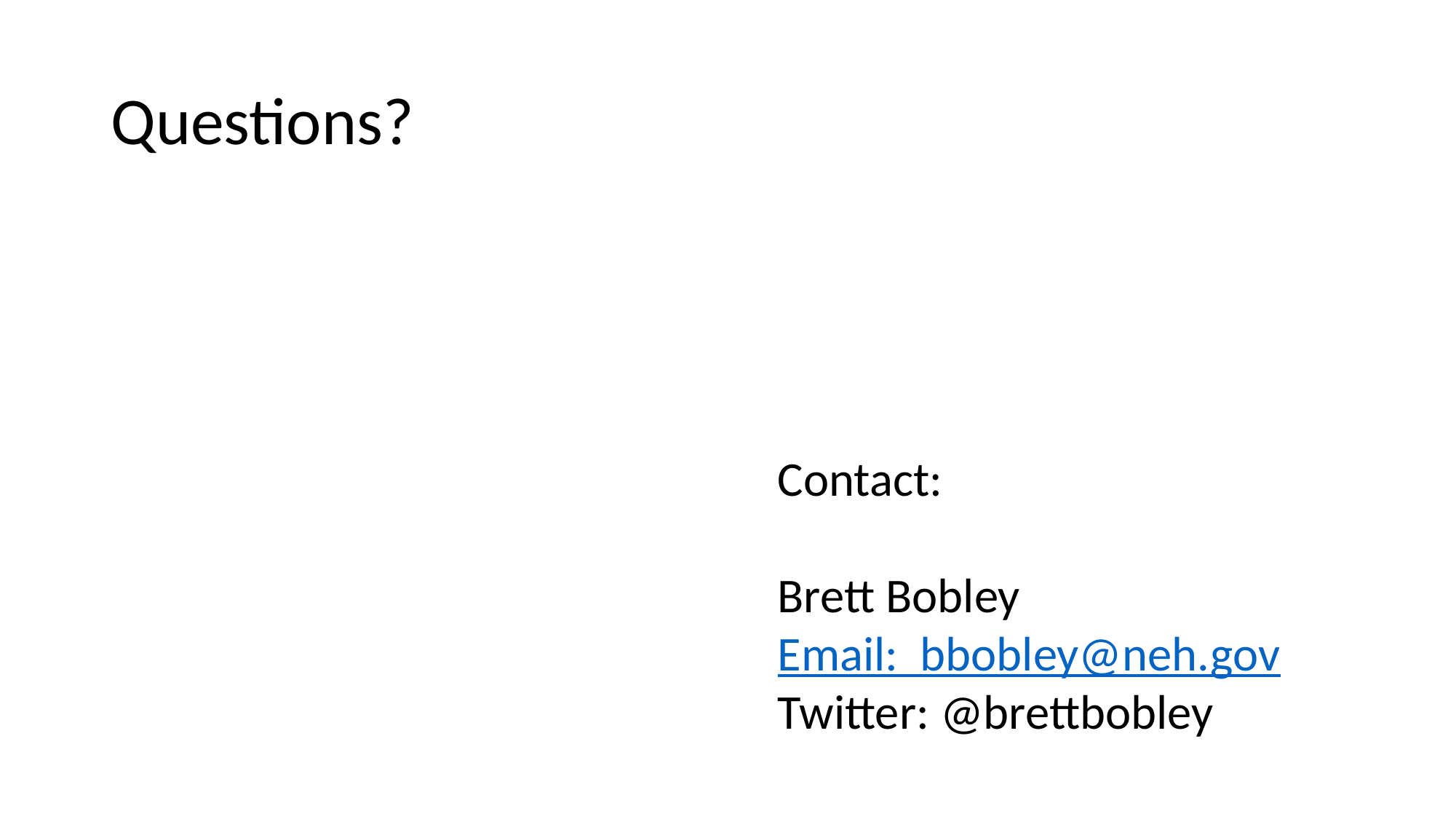

# Questions?
Contact:

Brett Bobley
Email:  bbobley@neh.gov
Twitter: @brettbobley